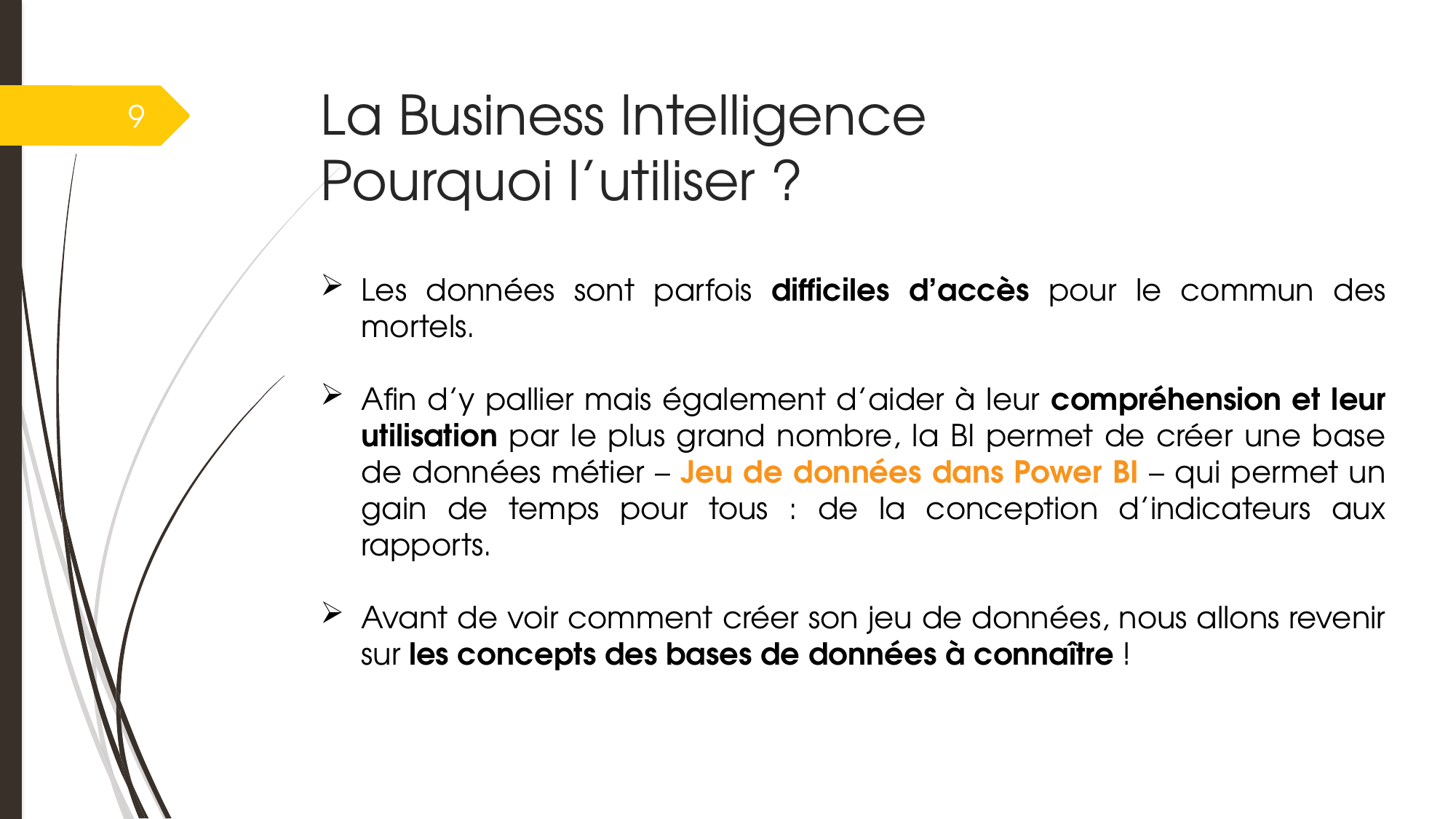

# La Business Intelligence Pourquoi l’utiliser ?
9
Les données sont parfois difficiles d’accès pour le commun des mortels.

Afin d’y pallier mais également d’aider à leur compréhension et leur utilisation par le plus grand nombre, la BI permet de créer une base de données métier – Jeu de données dans Power BI – qui permet un gain de temps pour tous : de la conception d’indicateurs aux rapports.

Avant de voir comment créer son jeu de données, nous allons revenir sur les concepts des bases de données à connaître !